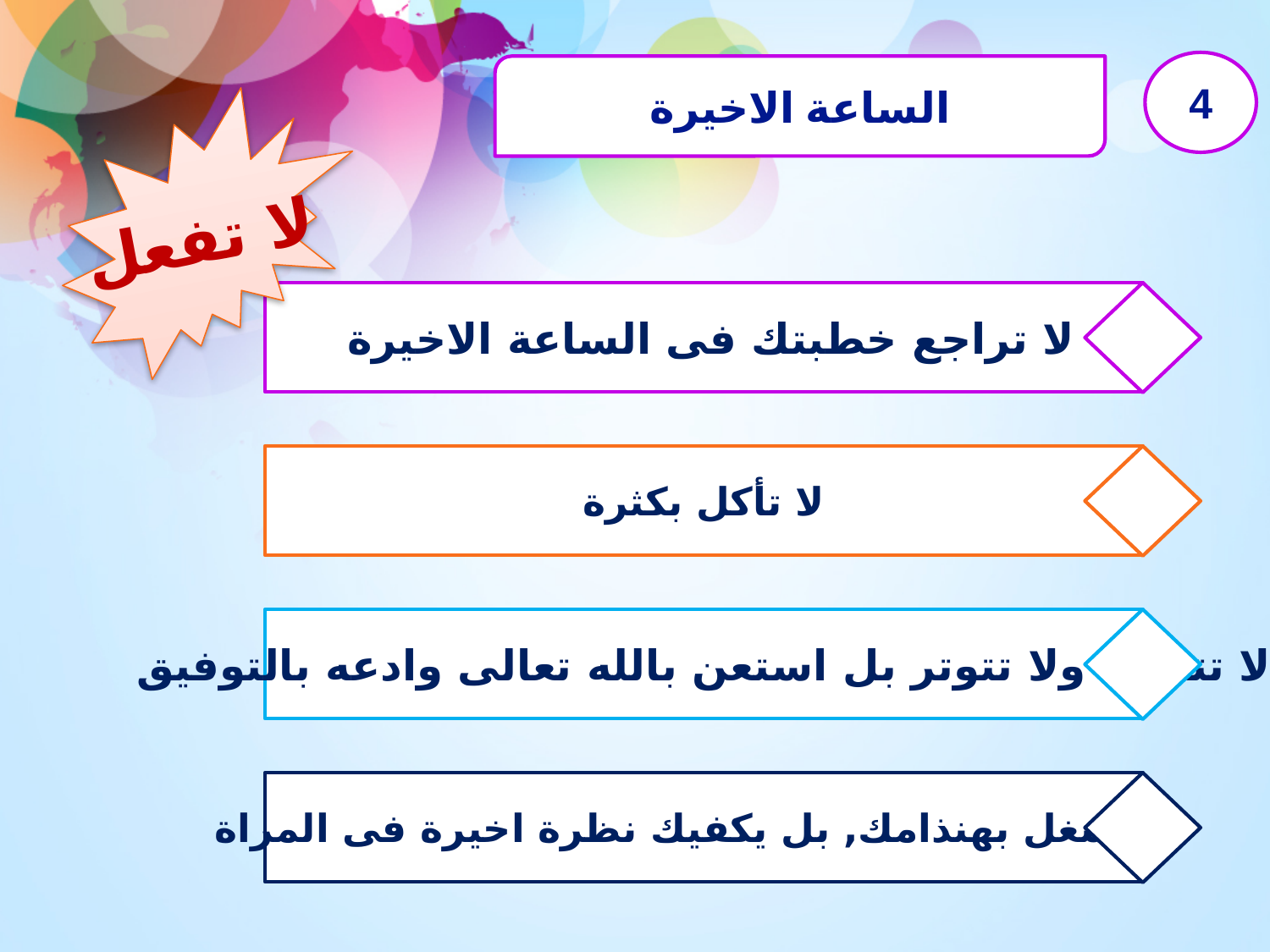

4
الساعة الاخيرة
لا تفعل
لا تراجع خطبتك فى الساعة الاخيرة

لا تأكل بكثرة

لا تتشنج ولا تتوتر بل استعن بالله تعالى وادعه بالتوفيق

لا تنشغل بهنذامك, بل يكفيك نظرة اخيرة فى المراة